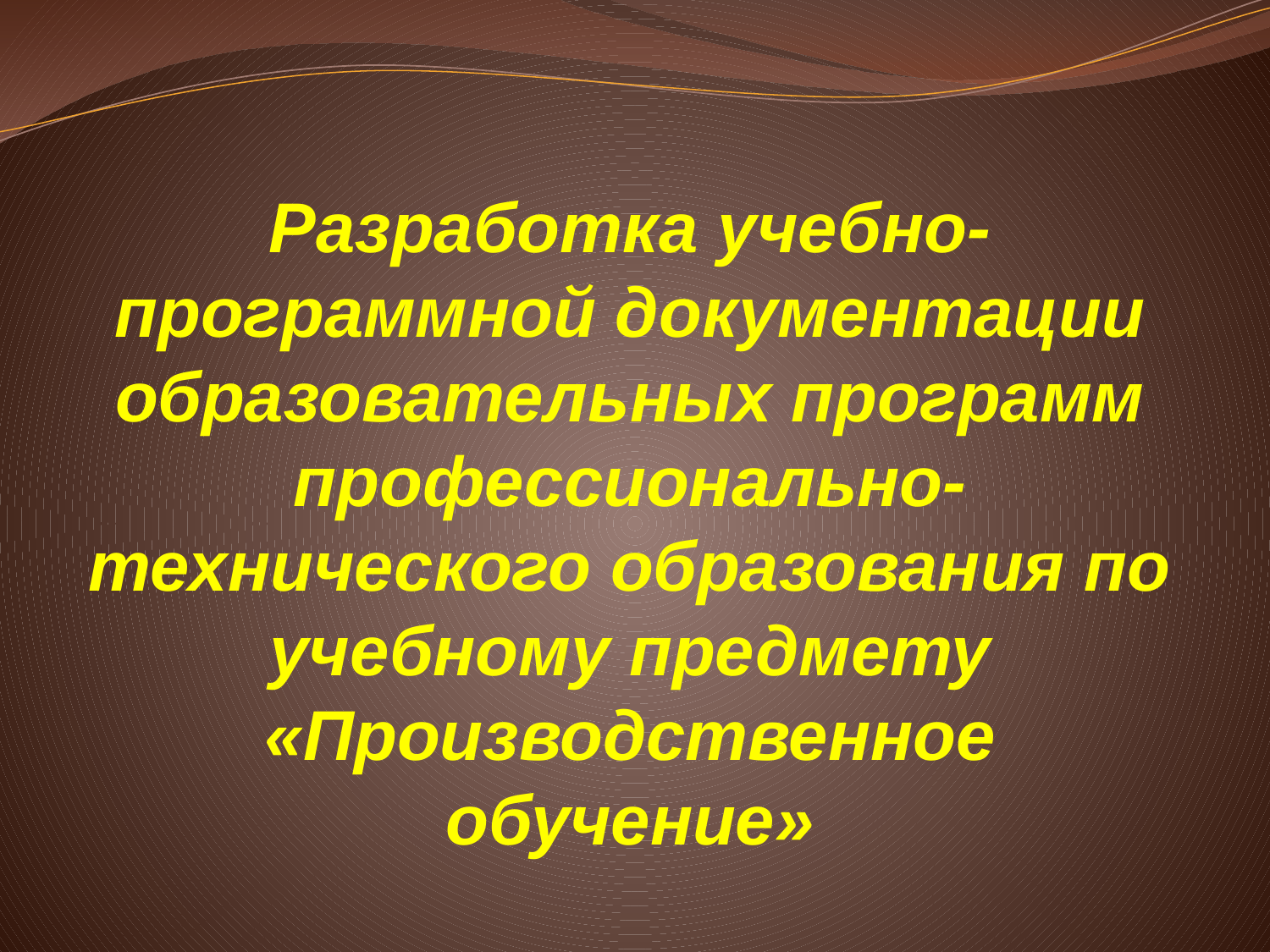

Разработка учебно-программной документации образовательных программ профессионально-технического образования по учебному предмету «Производственное обучение»